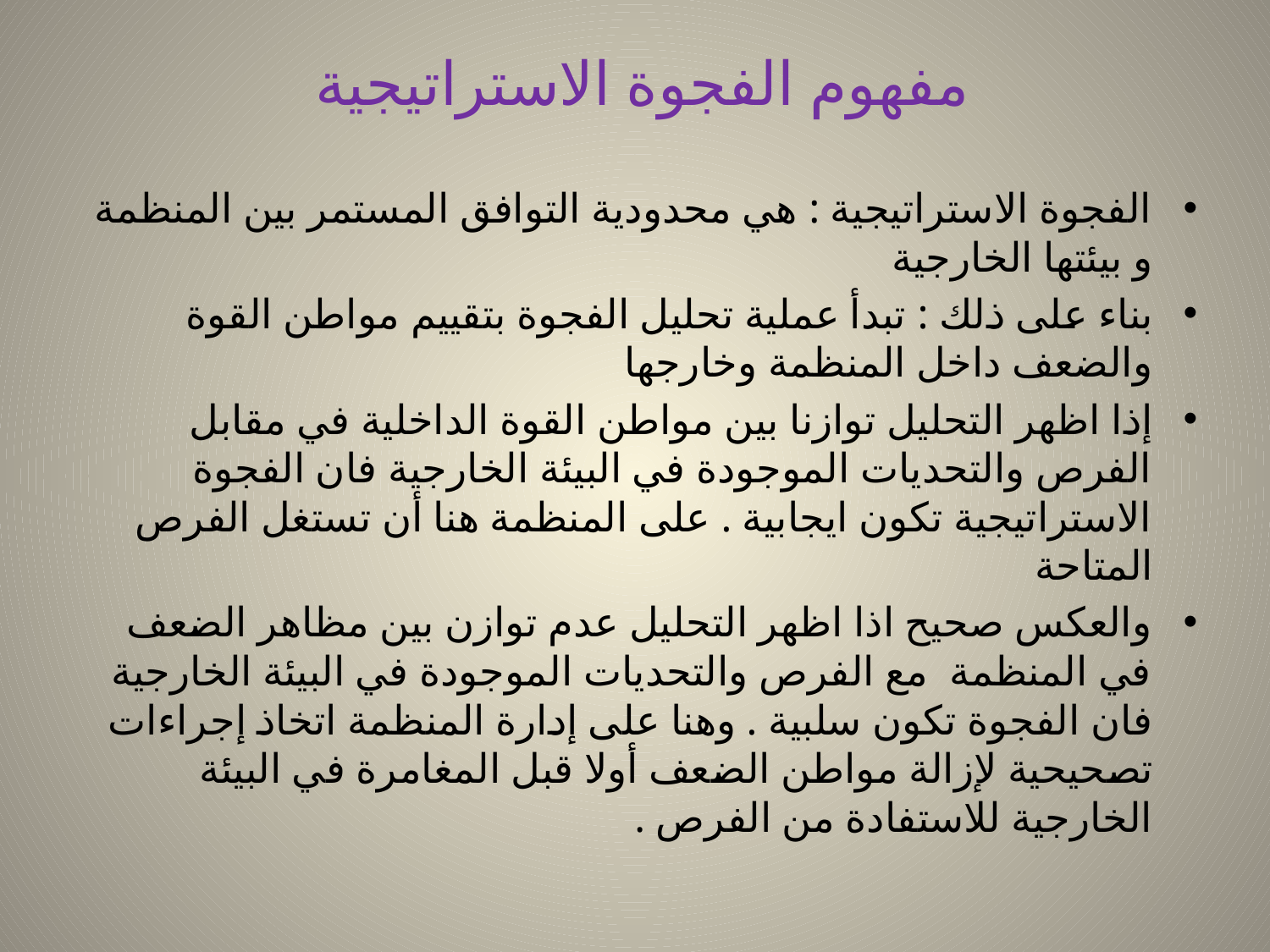

# مفهوم الفجوة الاستراتيجية
الفجوة الاستراتيجية : هي محدودية التوافق المستمر بين المنظمة و بيئتها الخارجية
بناء على ذلك : تبدأ عملية تحليل الفجوة بتقييم مواطن القوة والضعف داخل المنظمة وخارجها
إذا اظهر التحليل توازنا بين مواطن القوة الداخلية في مقابل الفرص والتحديات الموجودة في البيئة الخارجية فان الفجوة الاستراتيجية تكون ايجابية . على المنظمة هنا أن تستغل الفرص المتاحة
والعكس صحيح اذا اظهر التحليل عدم توازن بين مظاهر الضعف في المنظمة  مع الفرص والتحديات الموجودة في البيئة الخارجية فان الفجوة تكون سلبية . وهنا على إدارة المنظمة اتخاذ إجراءات تصحيحية لإزالة مواطن الضعف أولا قبل المغامرة في البيئة الخارجية للاستفادة من الفرص .